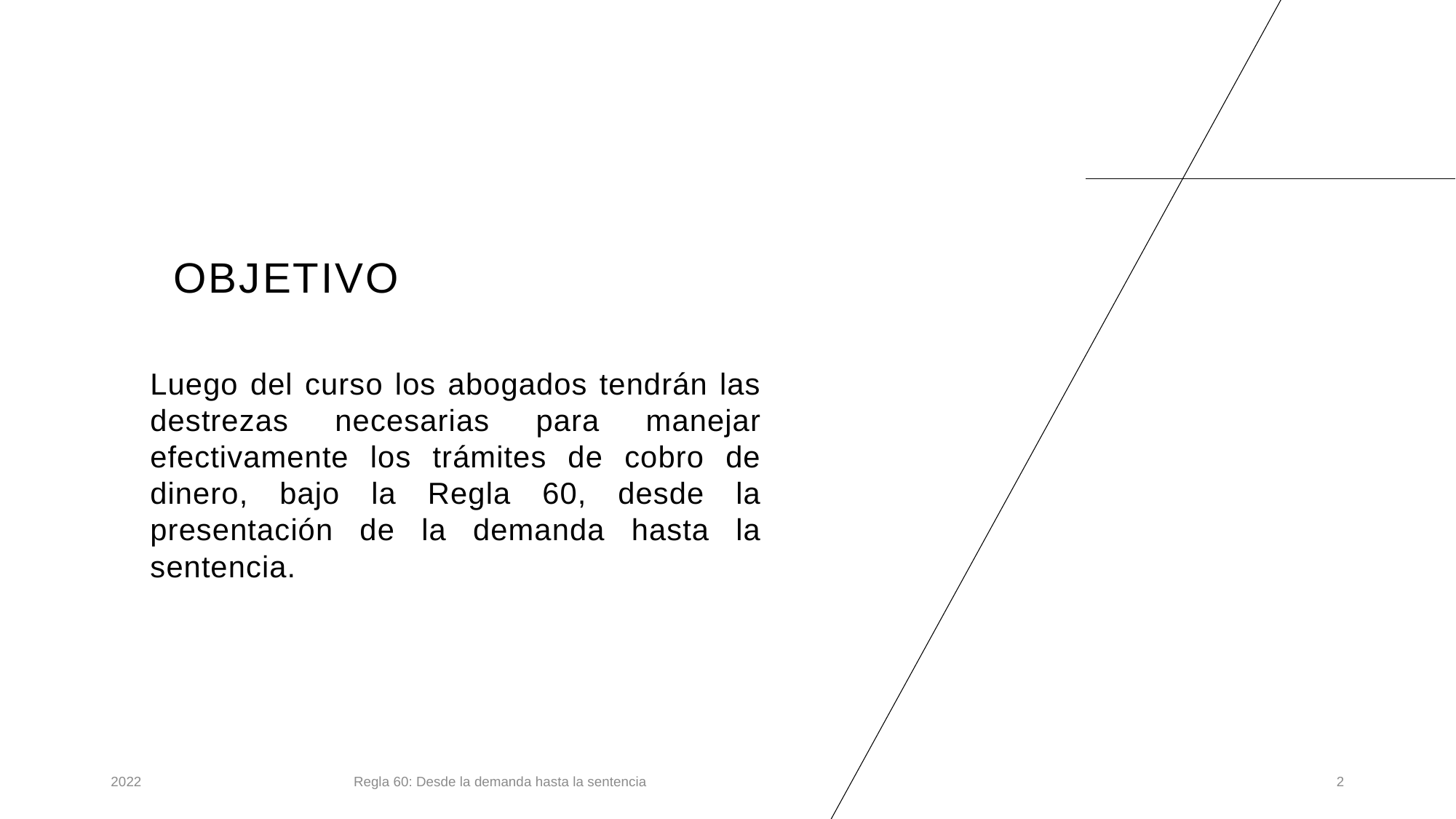

# Objetivo
Luego del curso los abogados tendrán las destrezas necesarias para manejar efectivamente los trámites de cobro de dinero, bajo la Regla 60, desde la presentación de la demanda hasta la sentencia.
2022
Regla 60: Desde la demanda hasta la sentencia
2